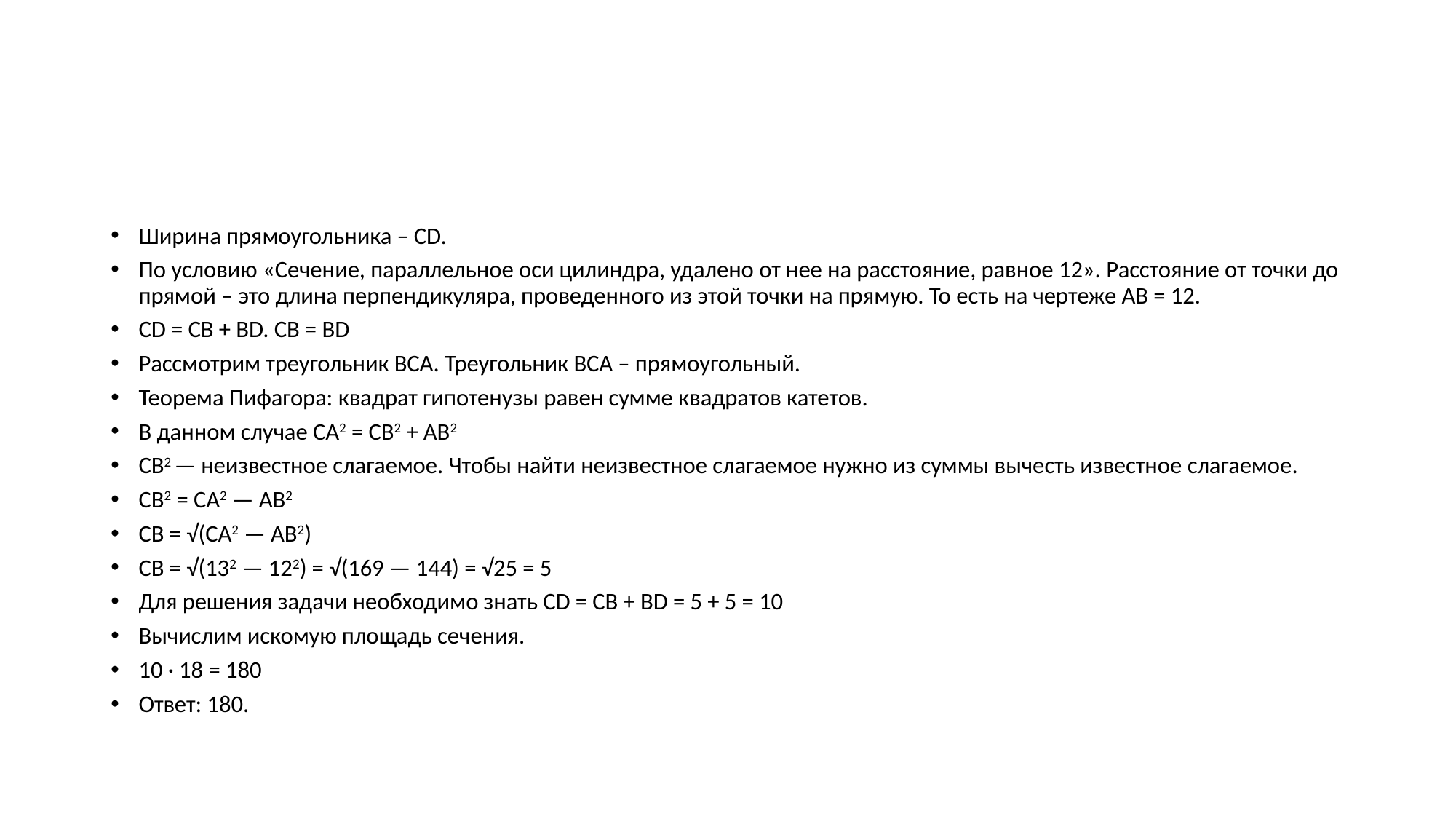

#
Ширина прямоугольника – CD.
По условию «Сечение, параллельное оси цилиндра, удалено от нее на расстояние, равное 12». Расстояние от точки до прямой – это длина перпендикуляра, проведенного из этой точки на прямую. То есть на чертеже АВ = 12.
СD = СВ + ВD. СВ = ВD
Рассмотрим треугольник ВСА. Треугольник ВСА – прямоугольный.
Теорема Пифагора: квадрат гипотенузы равен сумме квадратов катетов.
В данном случае СА2 = СВ2 + АВ2
СВ2 — неизвестное слагаемое. Чтобы найти неизвестное слагаемое нужно из суммы вычесть известное слагаемое.
СВ2 = СА2 — АВ2
СВ = √(СА2 — АВ2)
СВ = √(132 — 122) = √(169 — 144) = √25 = 5
Для решения задачи необходимо знать СD = СВ + ВD = 5 + 5 = 10
Вычислим искомую площадь сечения.
10 · 18 = 180
Ответ: 180.